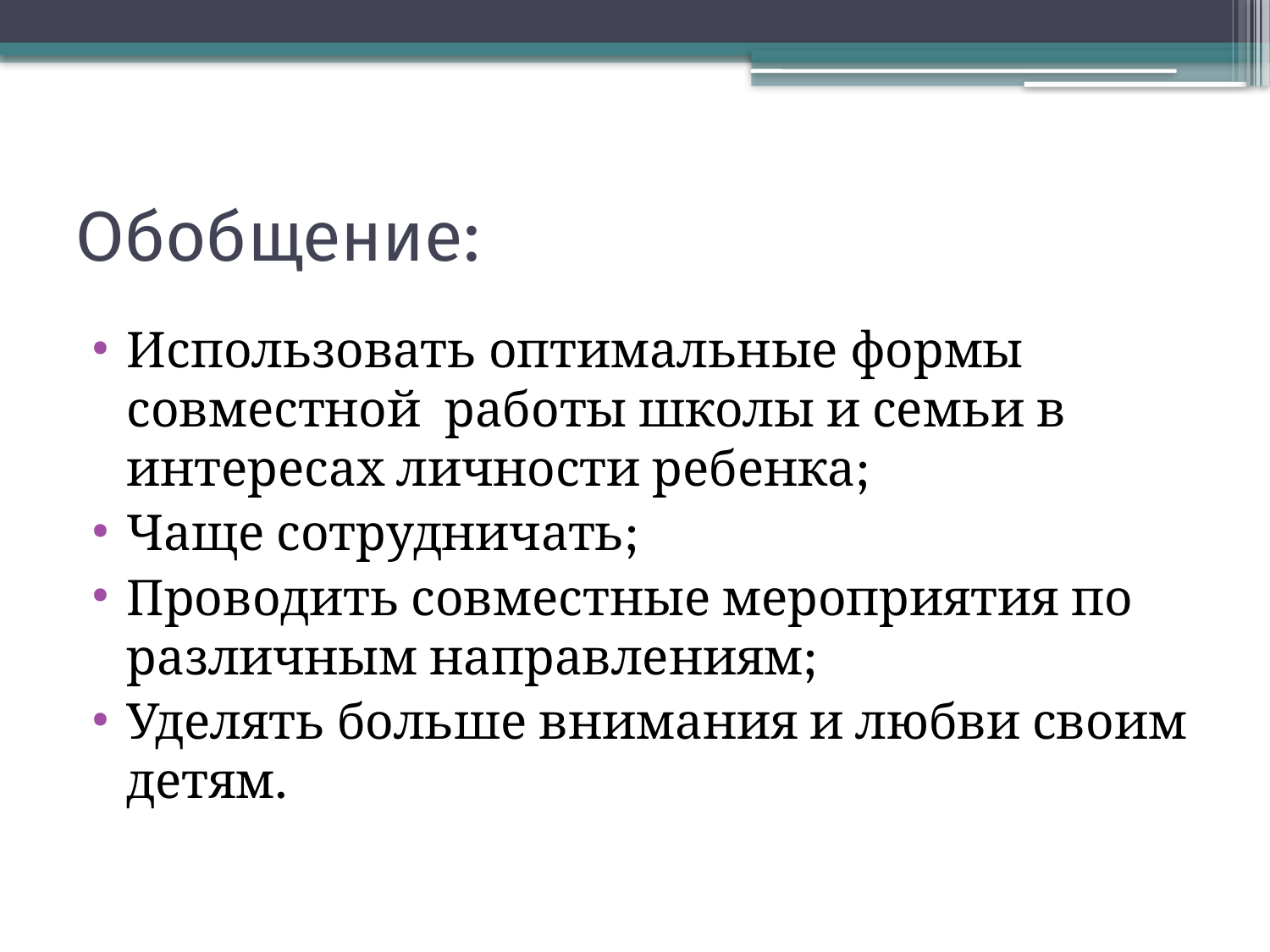

# Обобщение:
Использовать оптимальные формы совместной  работы школы и семьи в интересах личности ребенка;
Чаще сотрудничать;
Проводить совместные мероприятия по различным направлениям;
Уделять больше внимания и любви своим детям.